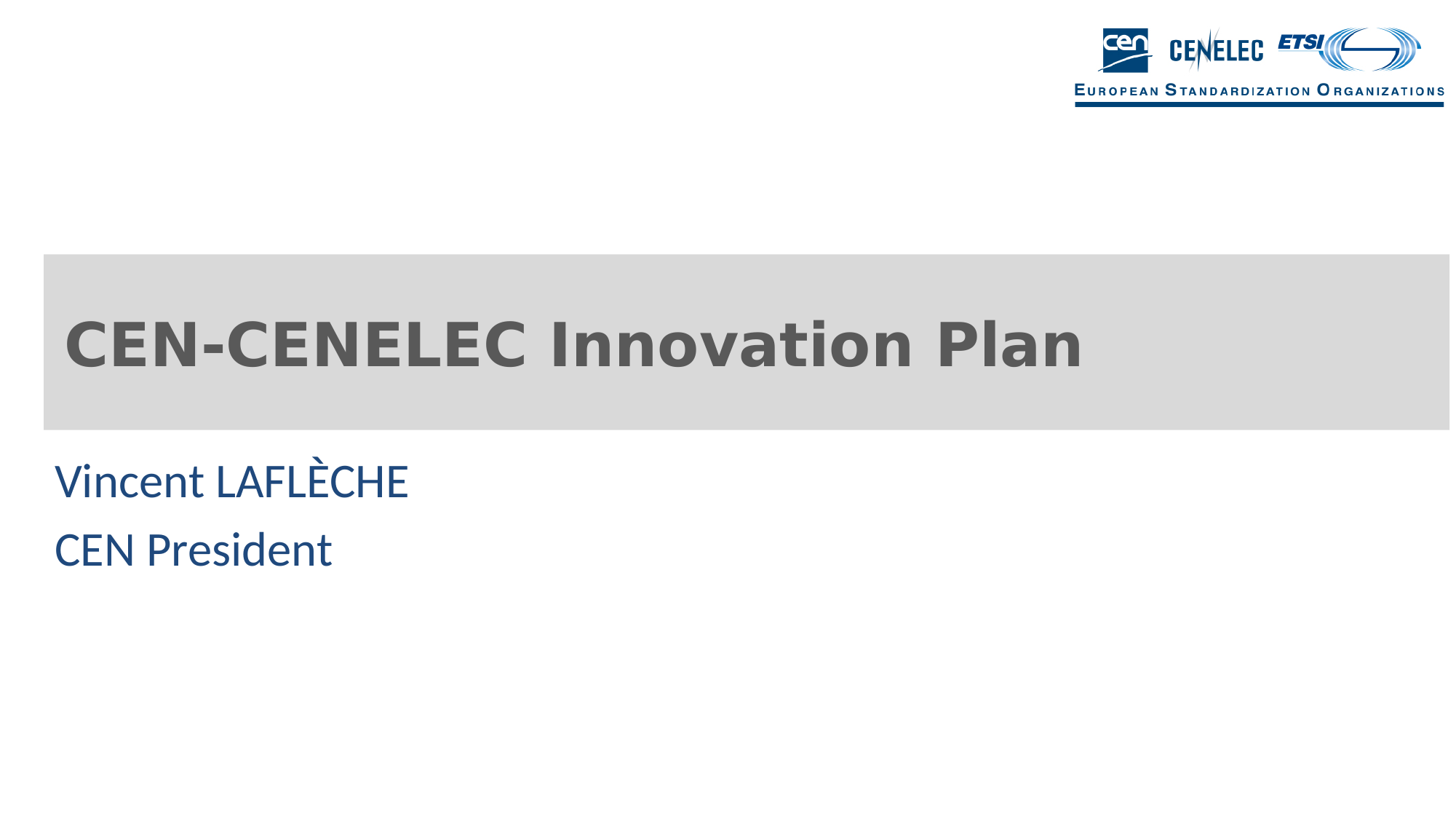

# CEN-CENELEC Innovation Plan
Vincent LAFLÈCHE
CEN President